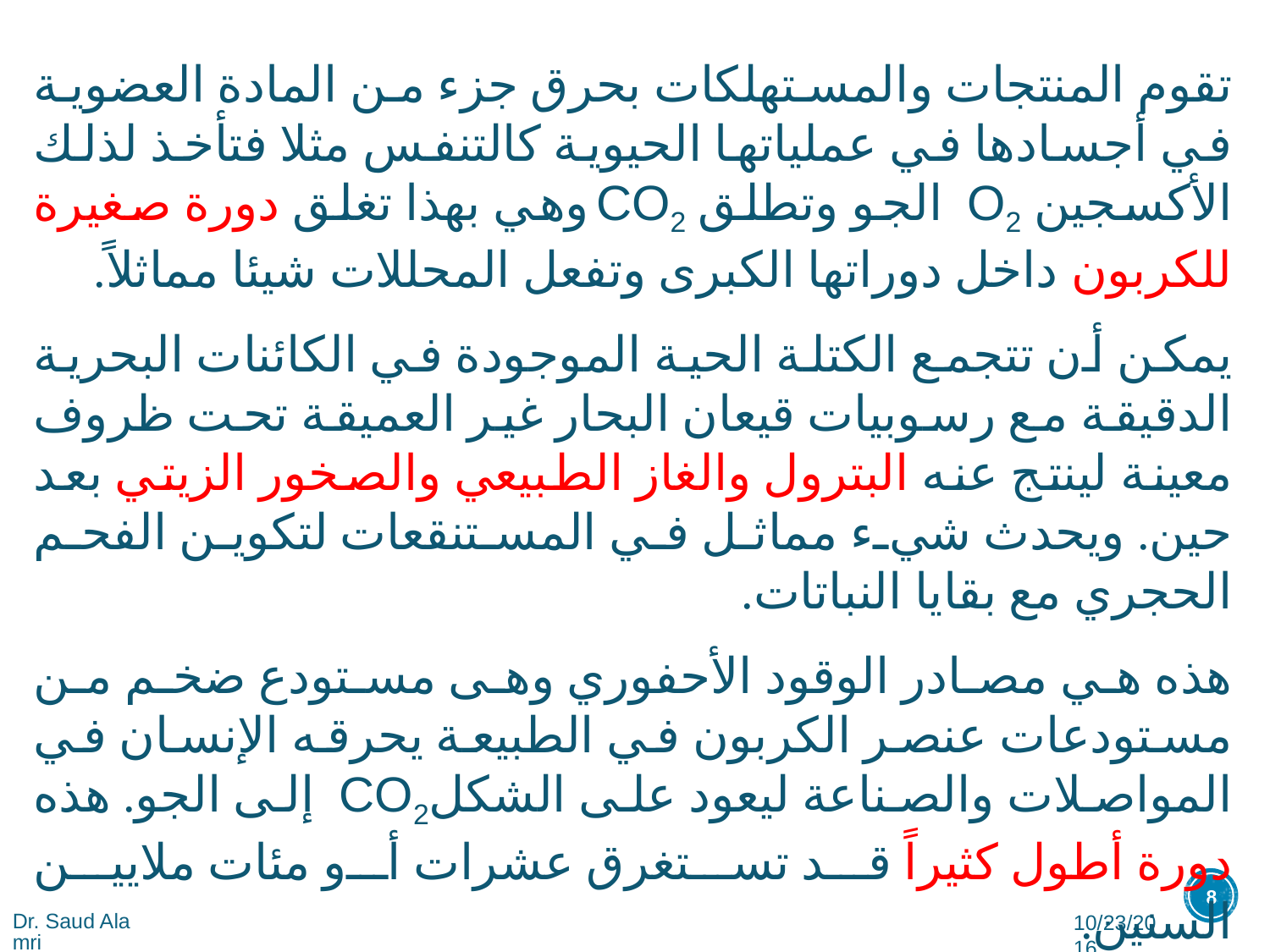

تقوم المنتجات والمستهلكات بحرق جزء من المادة العضوية في أجسادها في عملياتها الحيوية كالتنفس مثلا فتأخذ لذلك الأكسجين O2  الجو وتطلق CO2 وهي بهذا تغلق دورة صغيرة للكربون داخل دوراتها الكبرى وتفعل المحللات شيئا مماثلاً.

يمكن أن تتجمع الكتلة الحية الموجودة في الكائنات البحرية الدقيقة مع رسوبيات قيعان البحار غير العميقة تحت ظروف معينة لينتج عنه البترول والغاز الطبيعي والصخور الزيتي بعد حين. ويحدث شيء مماثل في المستنقعات لتكوين الفحم الحجري مع بقايا النباتات.

هذه هي مصادر الوقود الأحفوري وهى مستودع ضخم من مستودعات عنصر الكربون في الطبيعة يحرقه الإنسان في المواصلات والصناعة ليعود على الشكلCO2  إلى الجو. هذه دورة أطول كثيراً قد تستغرق عشرات أو مئات ملايين السنين.
8
Dr. Saud Alamri
10/23/2016